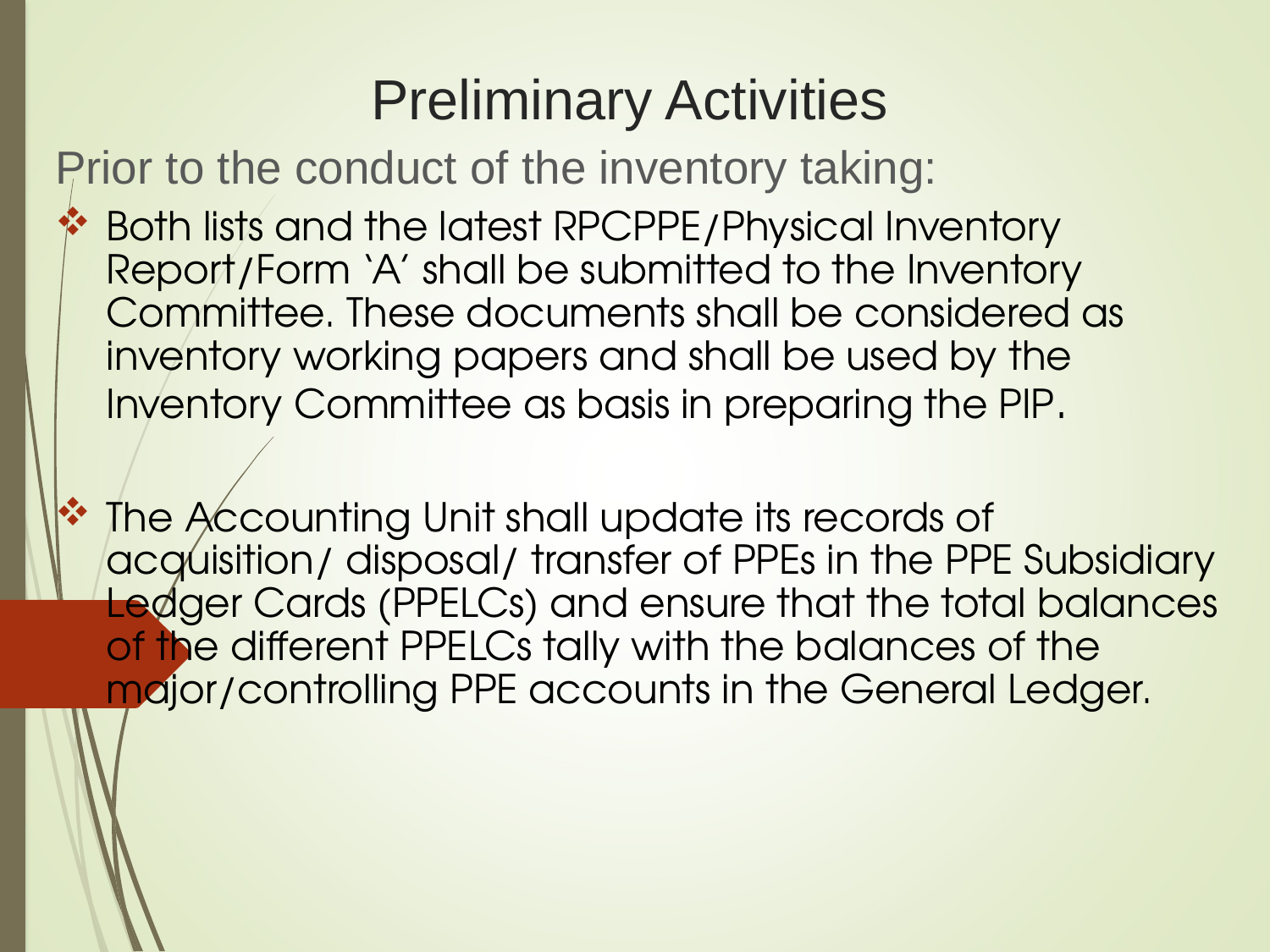

# Preliminary Activities
Prior to the conduct of the inventory taking:
Both lists and the latest RPCPPE/Physical Inventory Report/Form ‘A’ shall be submitted to the Inventory Committee. These documents shall be considered as inventory working papers and shall be used by the Inventory Committee as basis in preparing the PIP.

The Accounting Unit shall update its records of acquisition/ disposal/ transfer of PPEs in the PPE Subsidiary Ledger Cards (PPELCs) and ensure that the total balances of the different PPELCs tally with the balances of the major/controlling PPE accounts in the General Ledger.